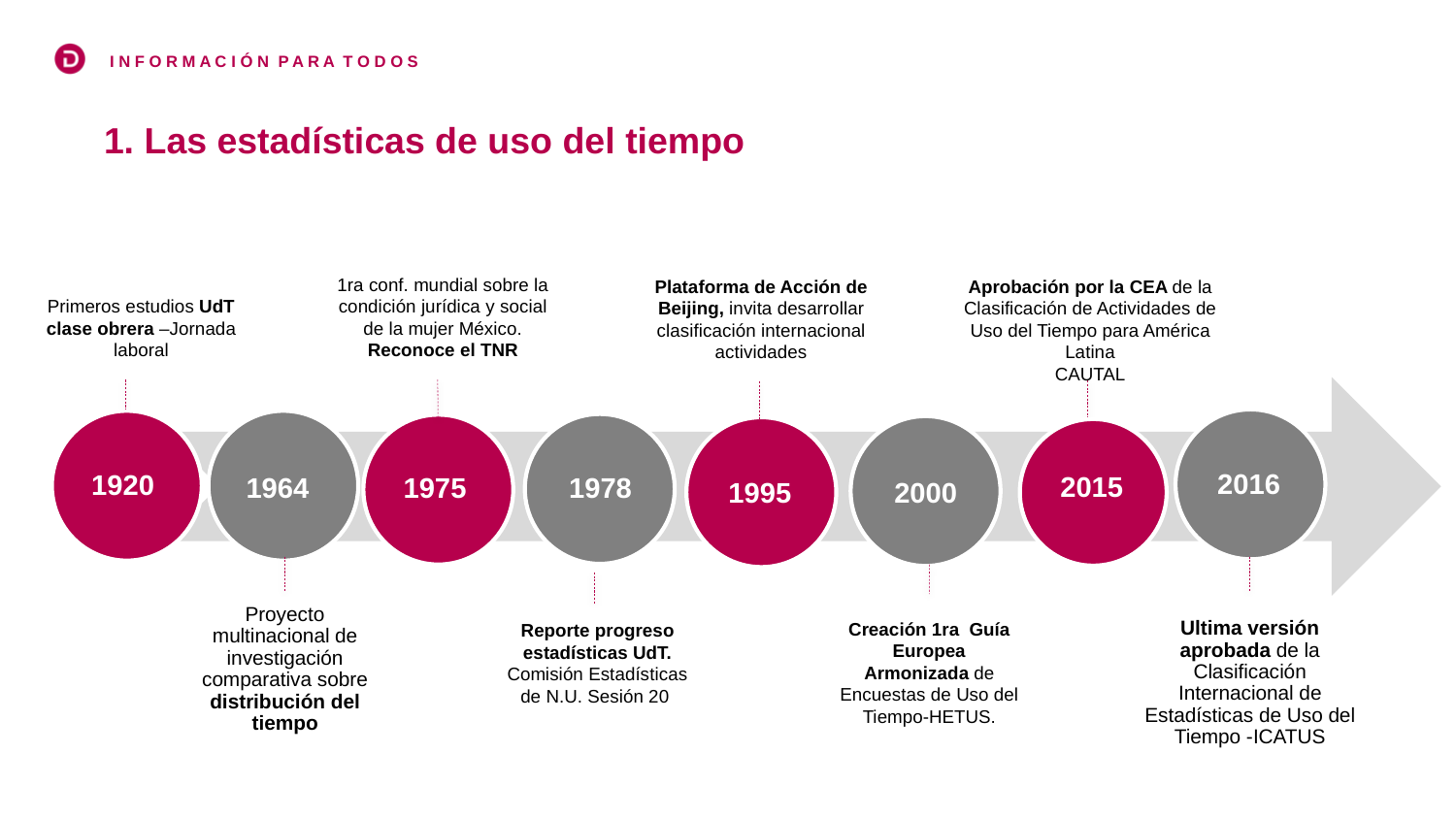

1. Las estadísticas de uso del tiempo

1ra conf. mundial sobre la condición jurídica y social de la mujer México. Reconoce el TNR
Plataforma de Acción de Beijing, invita desarrollar clasificación internacional actividades
Aprobación por la CEA de la Clasificación de Actividades de Uso del Tiempo para América Latina
CAUTAL
Primeros estudios UdT clase obrera –Jornada laboral

2016
1920
2015
1975
1964
1978
1995
2000

Proyecto multinacional de investigación comparativa sobre distribución del tiempo
Ultima versión aprobada de la Clasificación Internacional de Estadísticas de Uso del Tiempo -ICATUS
Creación 1ra  Guía Europea Armonizada de Encuestas de Uso del Tiempo-HETUS.
Reporte progreso estadísticas UdT. Comisión Estadísticas de N.U. Sesión 20